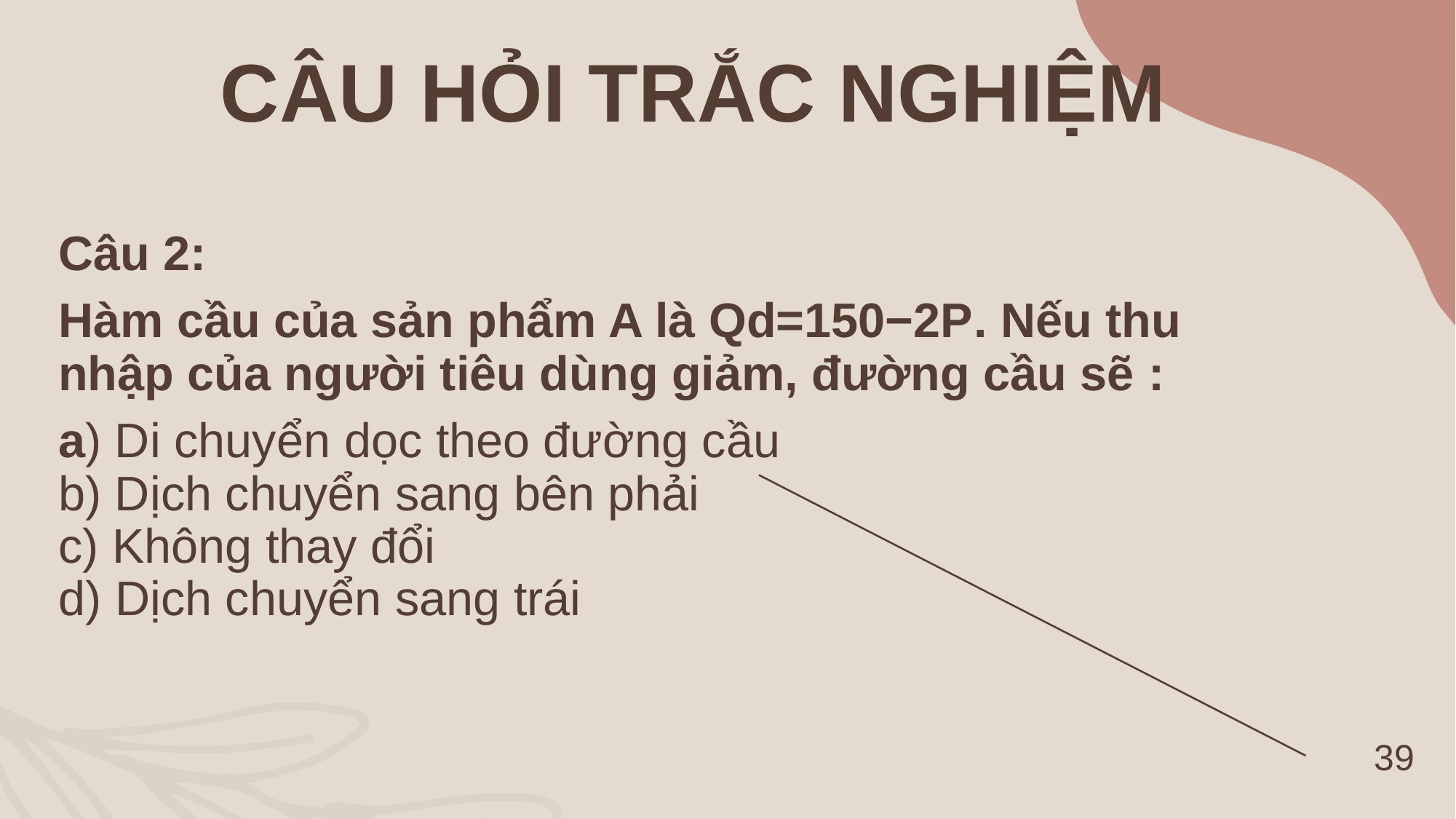

CÂU HỎI TRẮC NGHIỆM
Câu 2:
Hàm cầu của sản phẩm A là Qd=150−2P. Nếu thu nhập của người tiêu dùng giảm, đường cầu sẽ :
a) Di chuyển dọc theo đường cầu
b) Dịch chuyển sang bên phải
c) Không thay đổi
d) Dịch chuyển sang trái
39